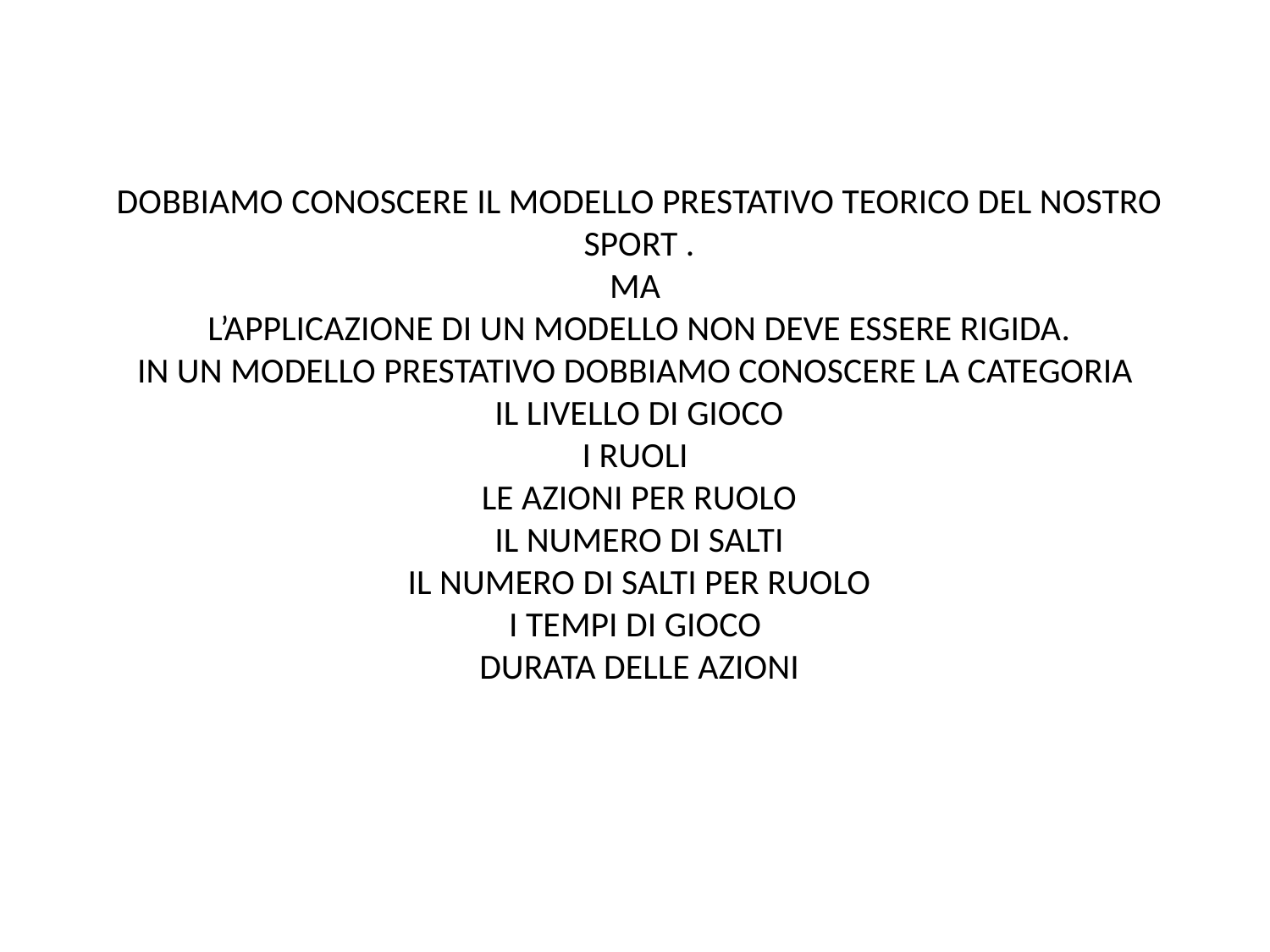

# DOBBIAMO CONOSCERE IL MODELLO PRESTATIVO TEORICO DEL NOSTRO SPORT . MA L’APPLICAZIONE DI UN MODELLO NON DEVE ESSERE RIGIDA. IN UN MODELLO PRESTATIVO DOBBIAMO CONOSCERE LA CATEGORIA IL LIVELLO DI GIOCO I RUOLI LE AZIONI PER RUOLO IL NUMERO DI SALTI IL NUMERO DI SALTI PER RUOLO I TEMPI DI GIOCO DURATA DELLE AZIONI